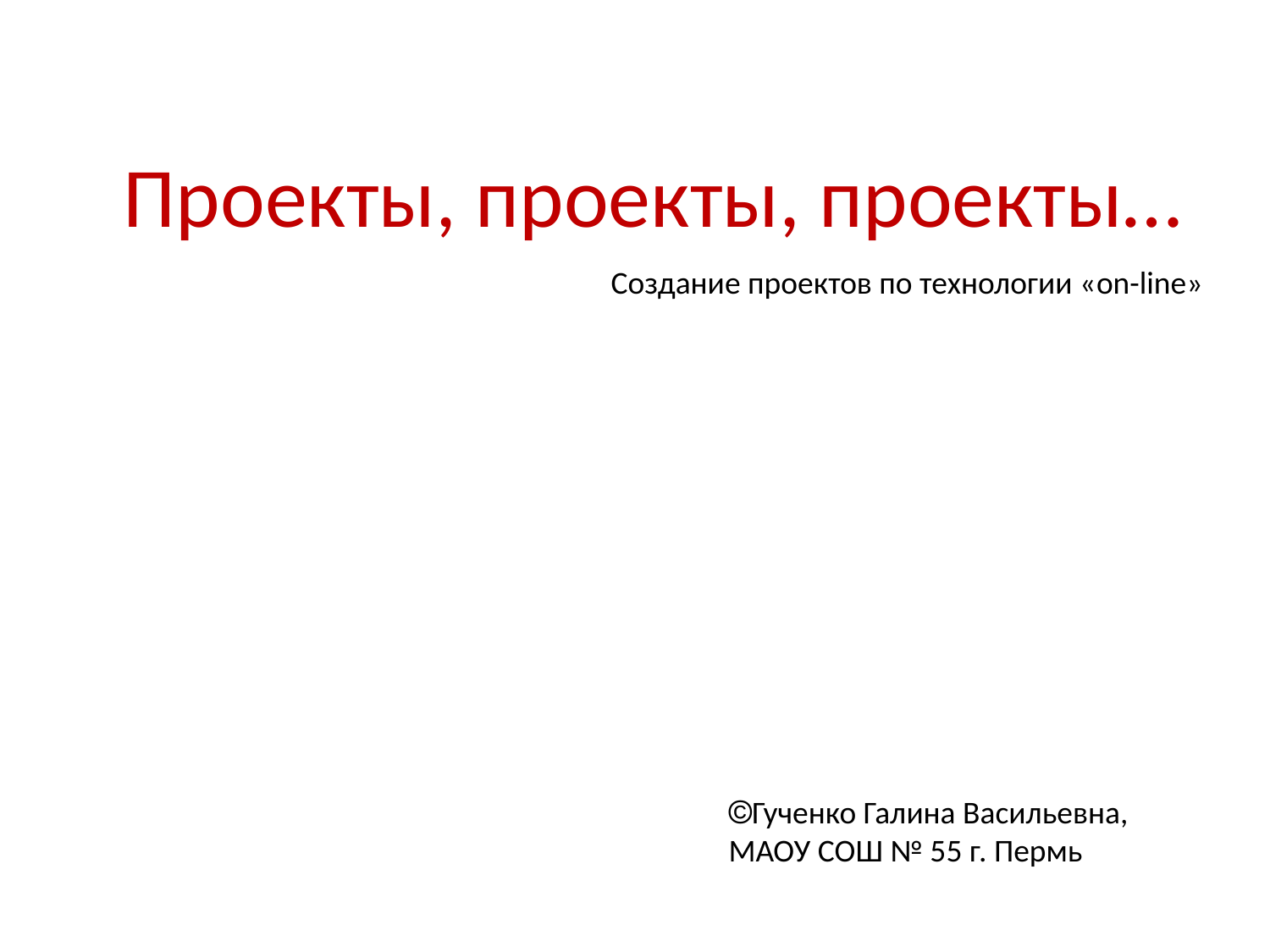

Проекты, проекты, проекты…
Создание проектов по технологии «on-line»
©Гученко Галина Васильевна,
МАОУ СОШ № 55 г. Пермь